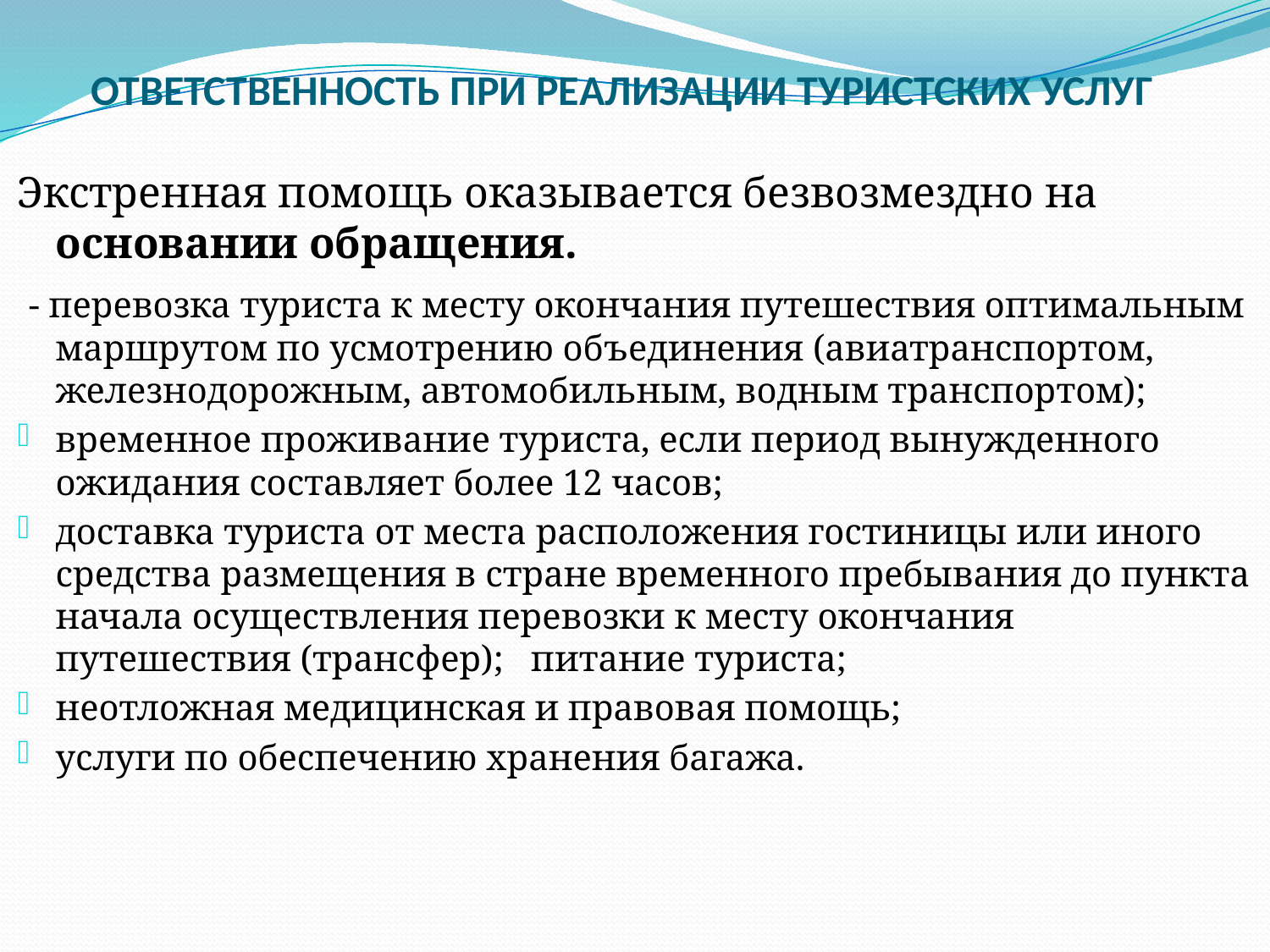

ОТВЕТСТВЕННОСТЬ ПРИ РЕАЛИЗАЦИИ ТУРИСТСКИХ УСЛУГ
Экстренная помощь оказывается безвозмездно на основании обращения.
 - перевозка туриста к месту окончания путешествия оптимальным маршрутом по усмотрению объединения (авиатранспортом, железнодорожным, автомобильным, водным транспортом);
временное проживание туриста, если период вынужденного ожидания составляет более 12 часов;
доставка туриста от места расположения гостиницы или иного средства размещения в стране временного пребывания до пункта начала осуществления перевозки к месту окончания путешествия (трансфер);   питание туриста;
неотложная медицинская и правовая помощь;
услуги по обеспечению хранения багажа.